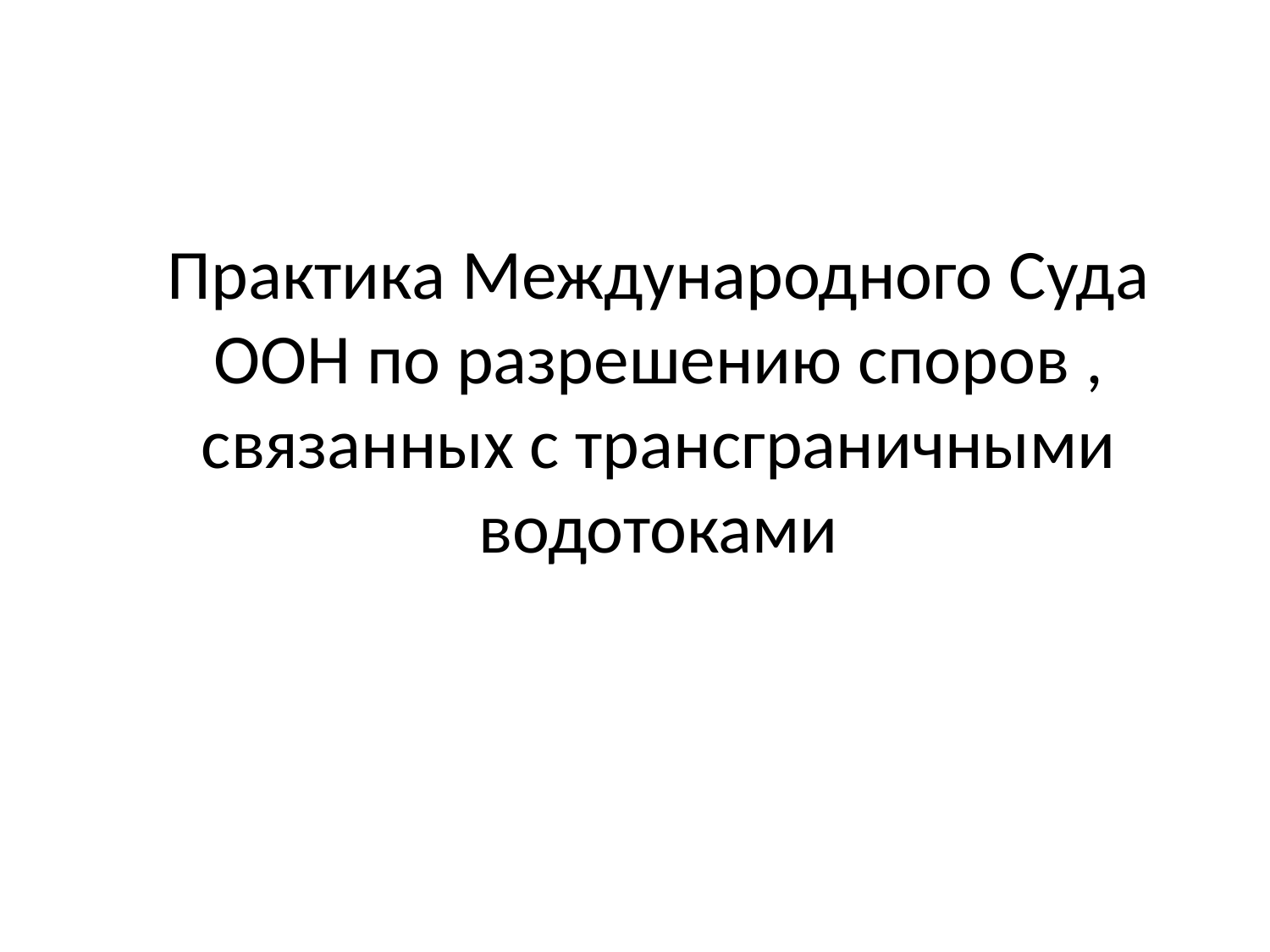

#
   Практика Международного Суда ООН по разрешению споров , связанных с трансграничными водотоками